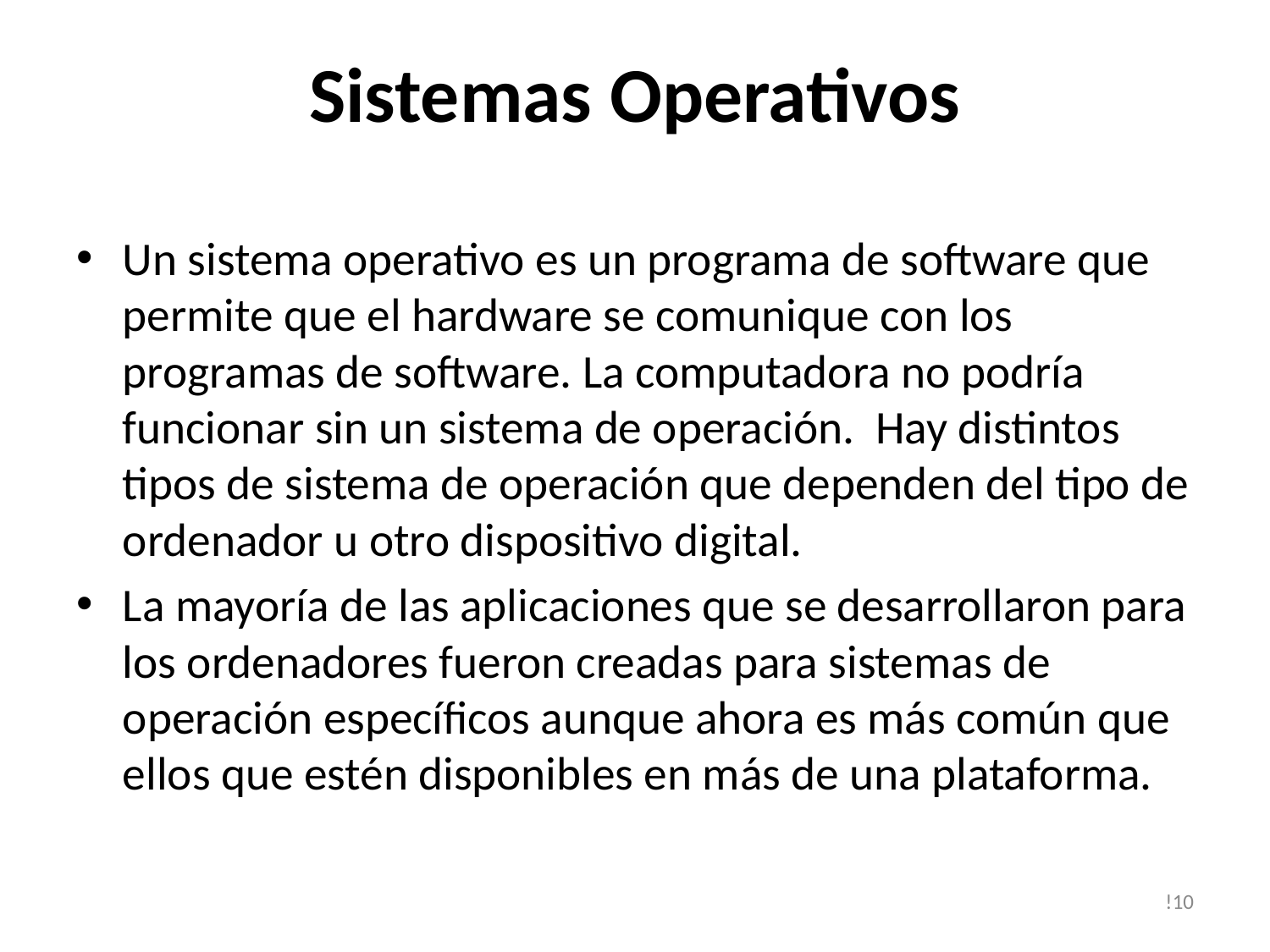

# Sistemas Operativos
Un sistema operativo es un programa de software que permite que el hardware se comunique con los programas de software. La computadora no podría funcionar sin un sistema de operación.  Hay distintos tipos de sistema de operación que dependen del tipo de ordenador u otro dispositivo digital.
La mayoría de las aplicaciones que se desarrollaron para los ordenadores fueron creadas para sistemas de operación específicos aunque ahora es más común que ellos que estén disponibles en más de una plataforma.
!10